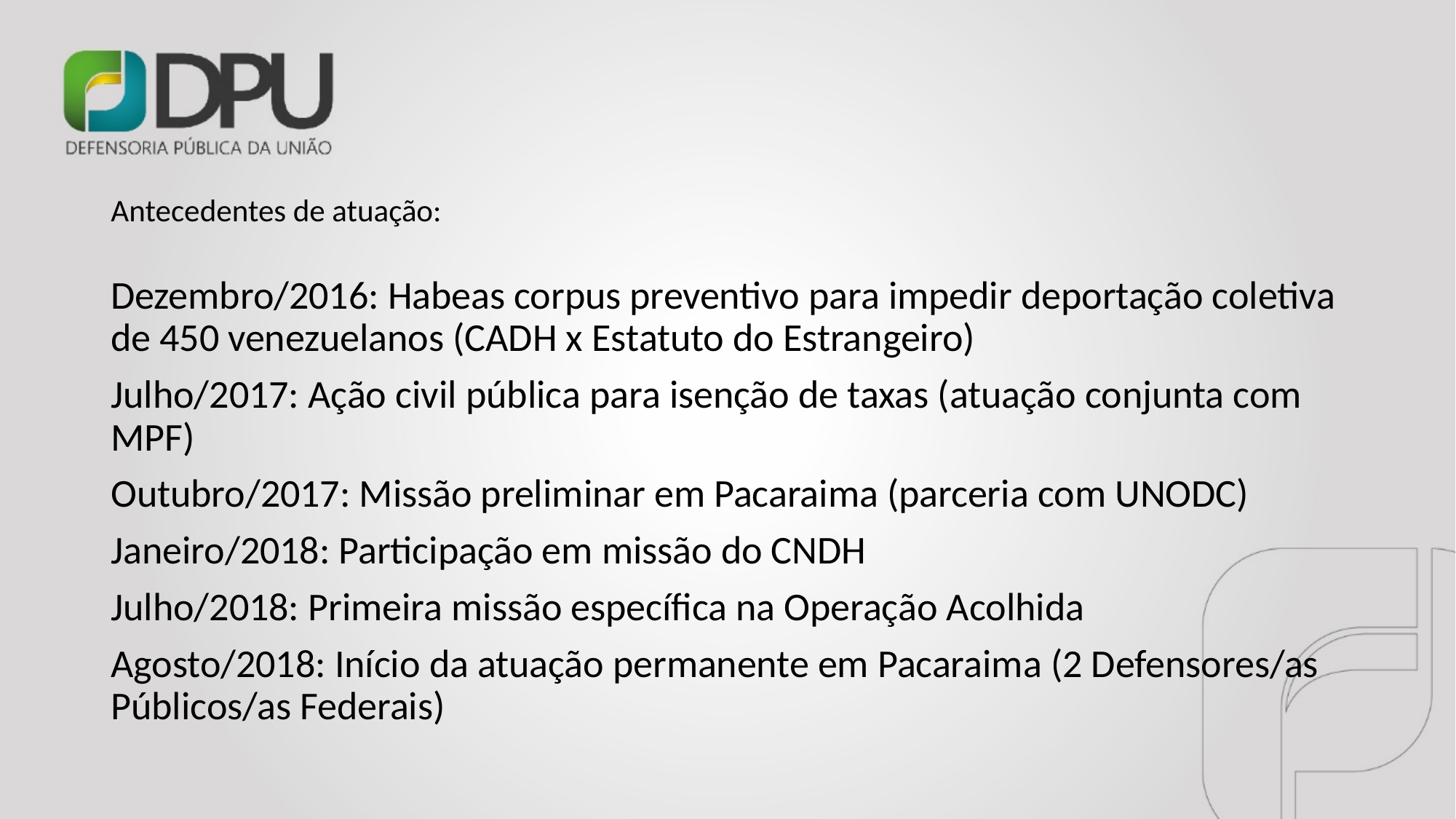

# Antecedentes de atuação:
Dezembro/2016: Habeas corpus preventivo para impedir deportação coletiva de 450 venezuelanos (CADH x Estatuto do Estrangeiro)
Julho/2017: Ação civil pública para isenção de taxas (atuação conjunta com MPF)
Outubro/2017: Missão preliminar em Pacaraima (parceria com UNODC)
Janeiro/2018: Participação em missão do CNDH
Julho/2018: Primeira missão específica na Operação Acolhida
Agosto/2018: Início da atuação permanente em Pacaraima (2 Defensores/as Públicos/as Federais)